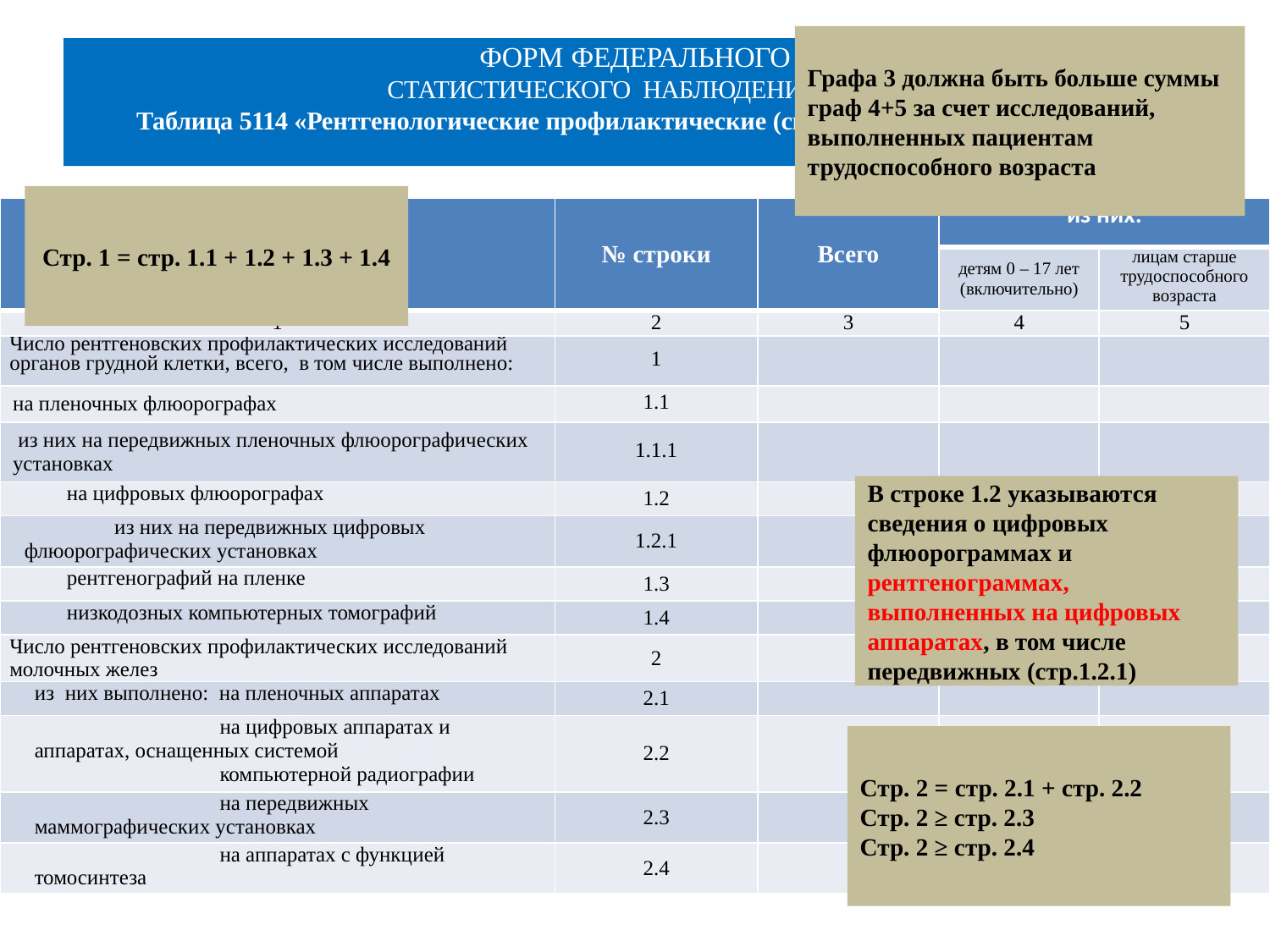

Графа 3 должна быть больше суммы граф 4+5 за счет исследований, выполненных пациентам трудоспособного возраста
# ФОРМ ФЕДЕРАЛЬНОГО СТАТИСТИЧЕСКОГО  НАБЛЮДЕНИЯ № 30 Таблица 5114 «Рентгенологические профилактические (скрининговые) обследования»
Стр. 1 = стр. 1.1 + 1.2 + 1.3 + 1.4
| Наименование | № строки | Всего | из них: |  |
| --- | --- | --- | --- | --- |
|  |  |  | детям 0 – 17 лет (включительно) | лицам старше трудоспособного возраста |
| 1 | 2 | 3 | 4 | 5 |
| Число рентгеновских профилактических исследований органов грудной клетки, всего, в том числе выполнено: | 1 |  |  |  |
| на пленочных флюорографах | 1.1 |  |  |  |
| из них на передвижных пленочных флюорографических установках | 1.1.1 |  |  |  |
| на цифровых флюорографах | 1.2 |  |  |  |
| из них на передвижных цифровых флюорографических установках | 1.2.1 |  |  |  |
| рентгенографий на пленке | 1.3 |  |  |  |
| низкодозных компьютерных томографий | 1.4 |  |  |  |
| Число рентгеновских профилактических исследований молочных желез | 2 |  |  |  |
| из них выполнено: на пленочных аппаратах | 2.1 |  |  |  |
| на цифровых аппаратах и аппаратах, оснащенных системой компьютерной радиографии | 2.2 |  |  |  |
| на передвижных маммографических установках | 2.3 |  |  |  |
| на аппаратах с функцией томосинтеза | 2.4 |  |  |  |

В строке 1.2 указываются сведения о цифровых флюорограммах и рентгенограммах, выполненных на цифровых аппаратах, в том числе передвижных (стр.1.2.1)
Стр. 2 = стр. 2.1 + стр. 2.2
Стр. 2 ≥ стр. 2.3
Стр. 2 ≥ стр. 2.4